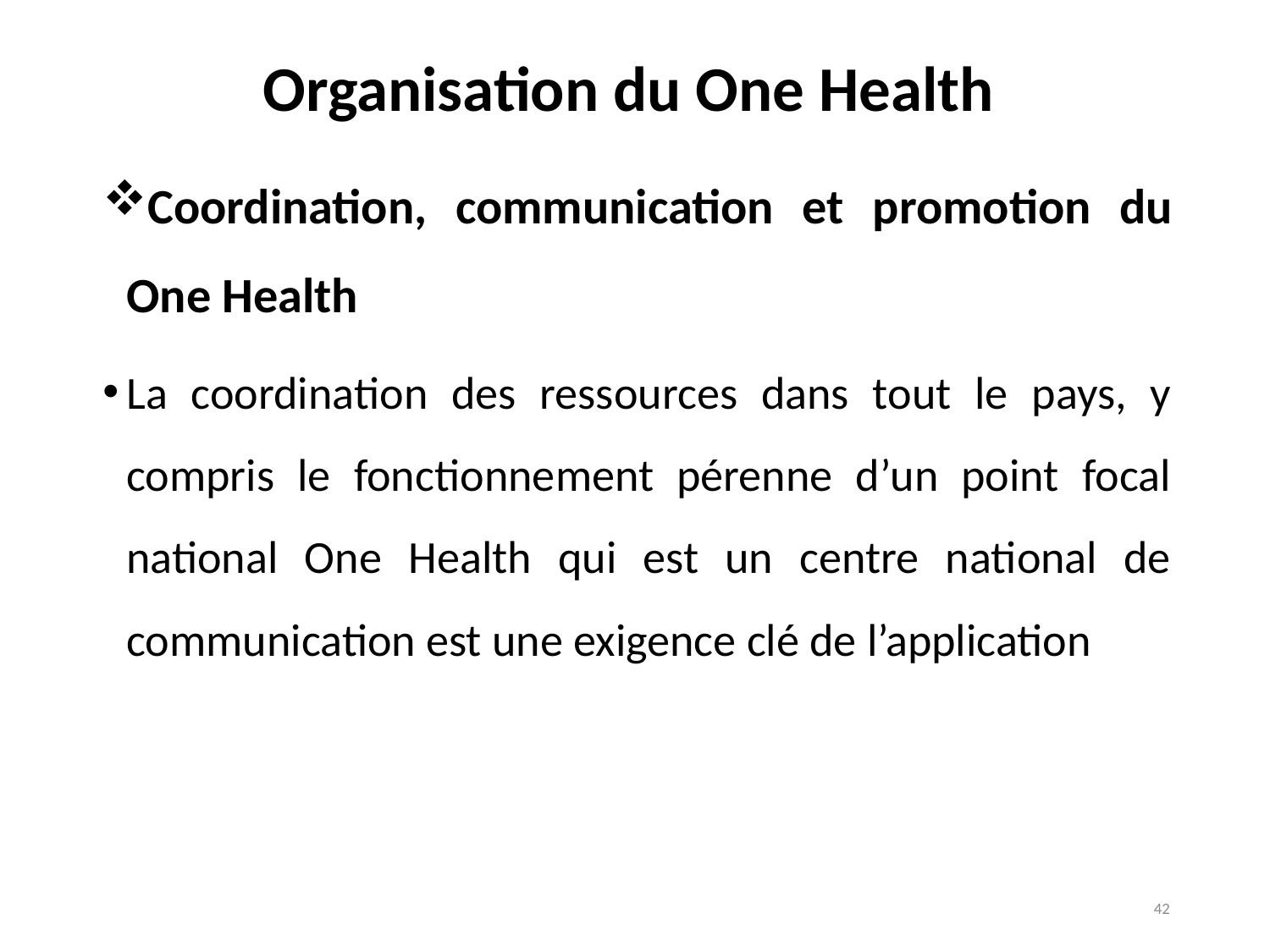

# Organisation du One Health
Coordination, communication et promotion du One Health
La coordination des ressources dans tout le pays, y compris le fonctionnement pérenne d’un point focal national One Health qui est un centre national de communication est une exigence clé de l’application
42